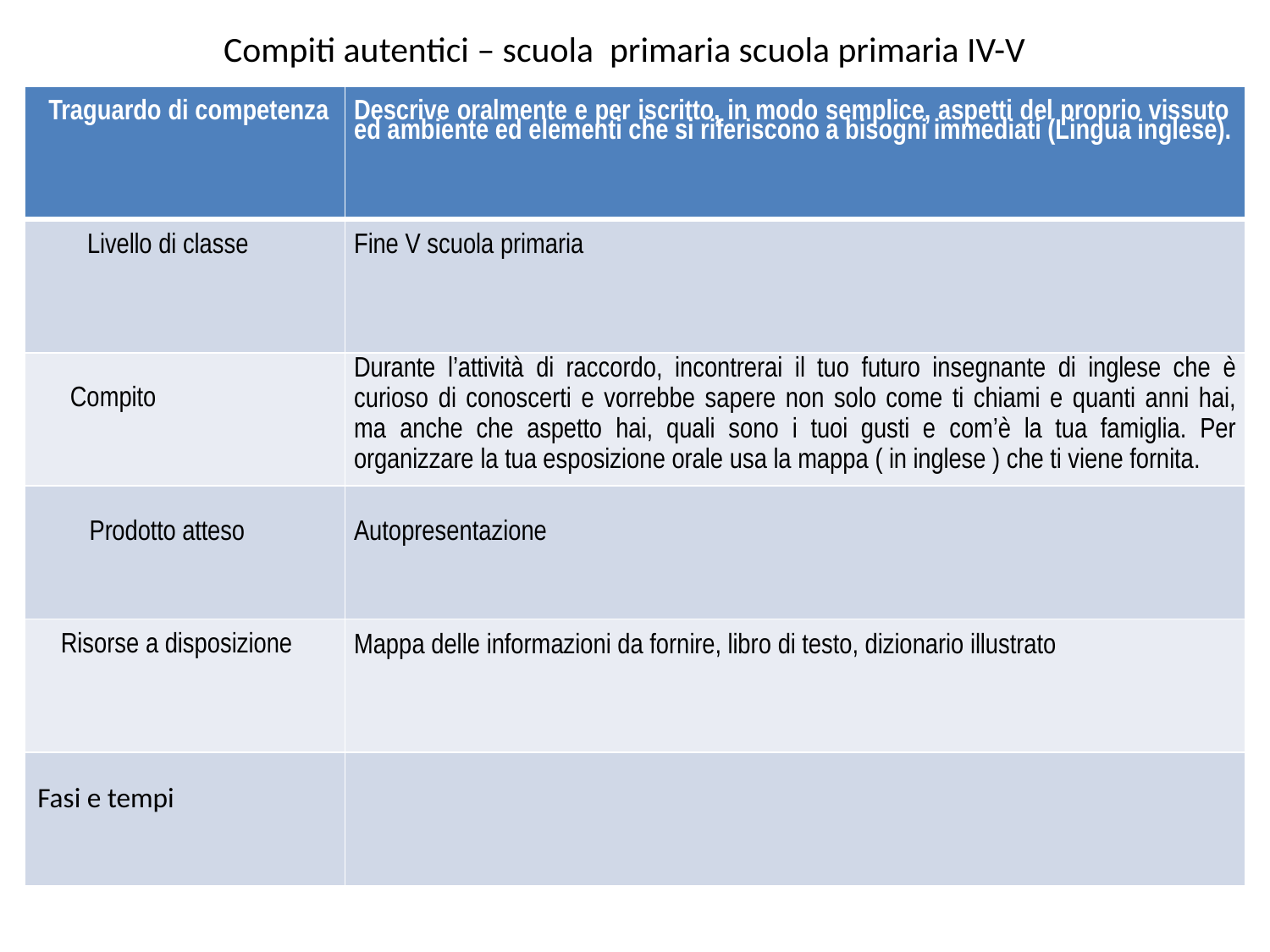

# Compiti autentici – scuola  primaria scuola primaria IV-V
| Traguardo di competenza | Descrive oralmente e per iscritto, in modo semplice, aspetti del proprio vissuto ed ambiente ed elementi che si riferiscono a bisogni immediati (Lingua inglese). |
| --- | --- |
| Livello di classe | Fine V scuola primaria |
| Compito | Durante l’attività di raccordo, incontrerai il tuo futuro insegnante di inglese che è curioso di conoscerti e vorrebbe sapere non solo come ti chiami e quanti anni hai, ma anche che aspetto hai, quali sono i tuoi gusti e com’è la tua famiglia. Per organizzare la tua esposizione orale usa la mappa ( in inglese ) che ti viene fornita. |
| Prodotto atteso | Autopresentazione |
| Risorse a disposizione | Mappa delle informazioni da fornire, libro di testo, dizionario illustrato |
| Fasi e tempi |  |